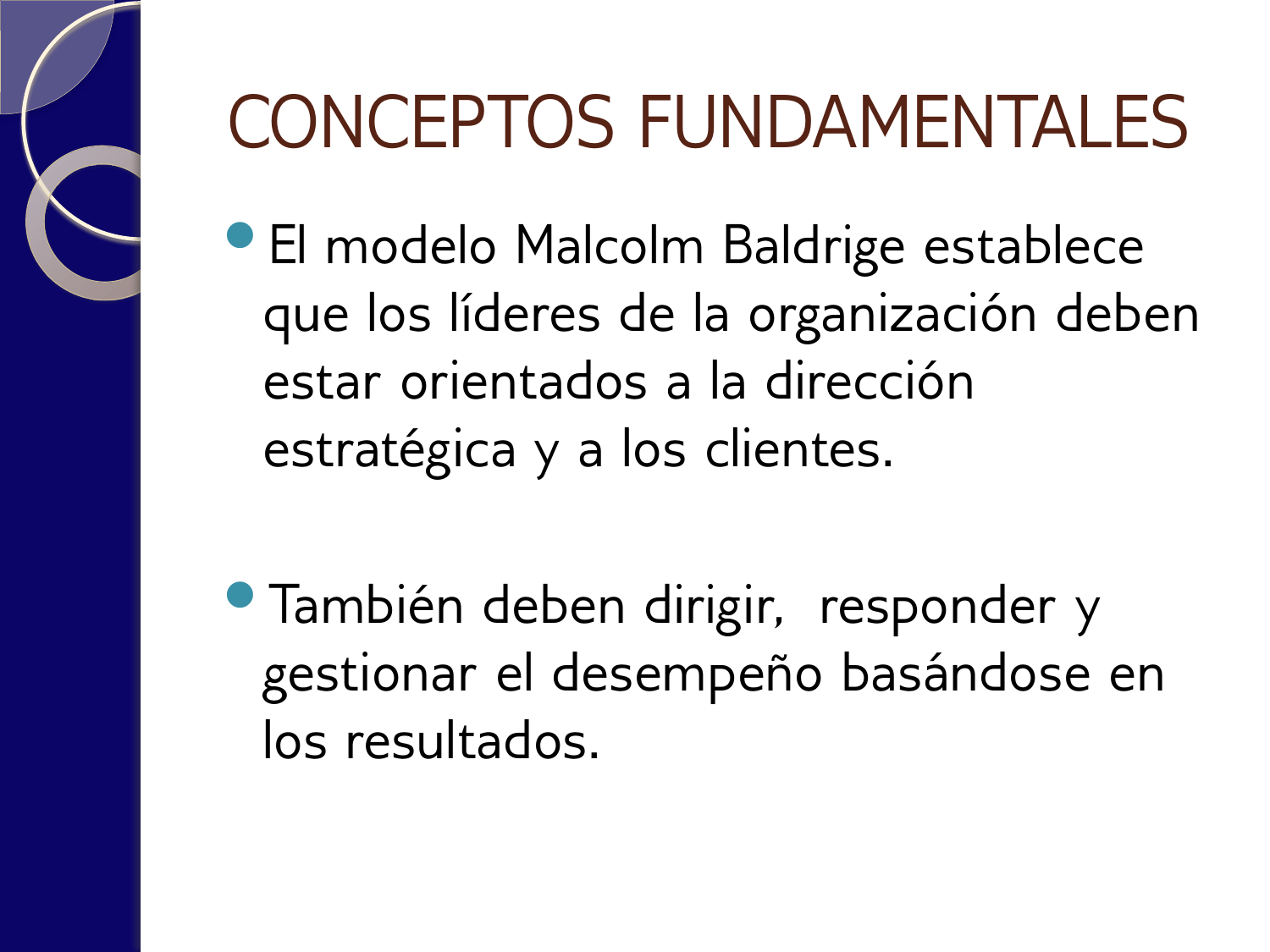

# CONCEPTOS FUNDAMENTALES
El modelo Malcolm Baldrige establece que los líderes de la organización deben estar orientados a la dirección estratégica y a los clientes.

También deben dirigir,  responder y gestionar el desempeño basándose en los resultados.